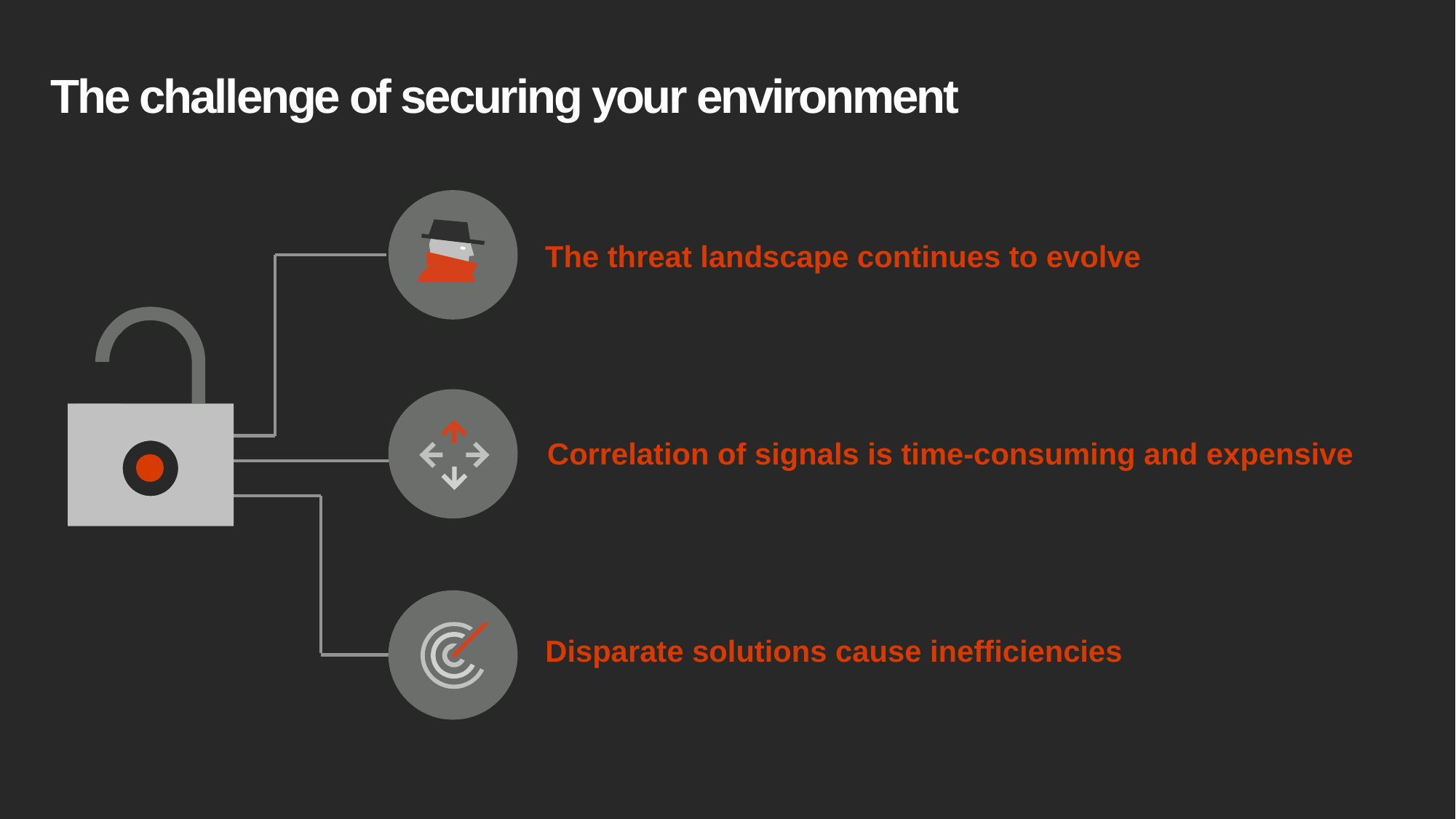

# The challenge of securing your environment

The threat landscape continues to evolve

Correlation of signals is time-consuming and expensive

Disparate solutions cause inefficiencies